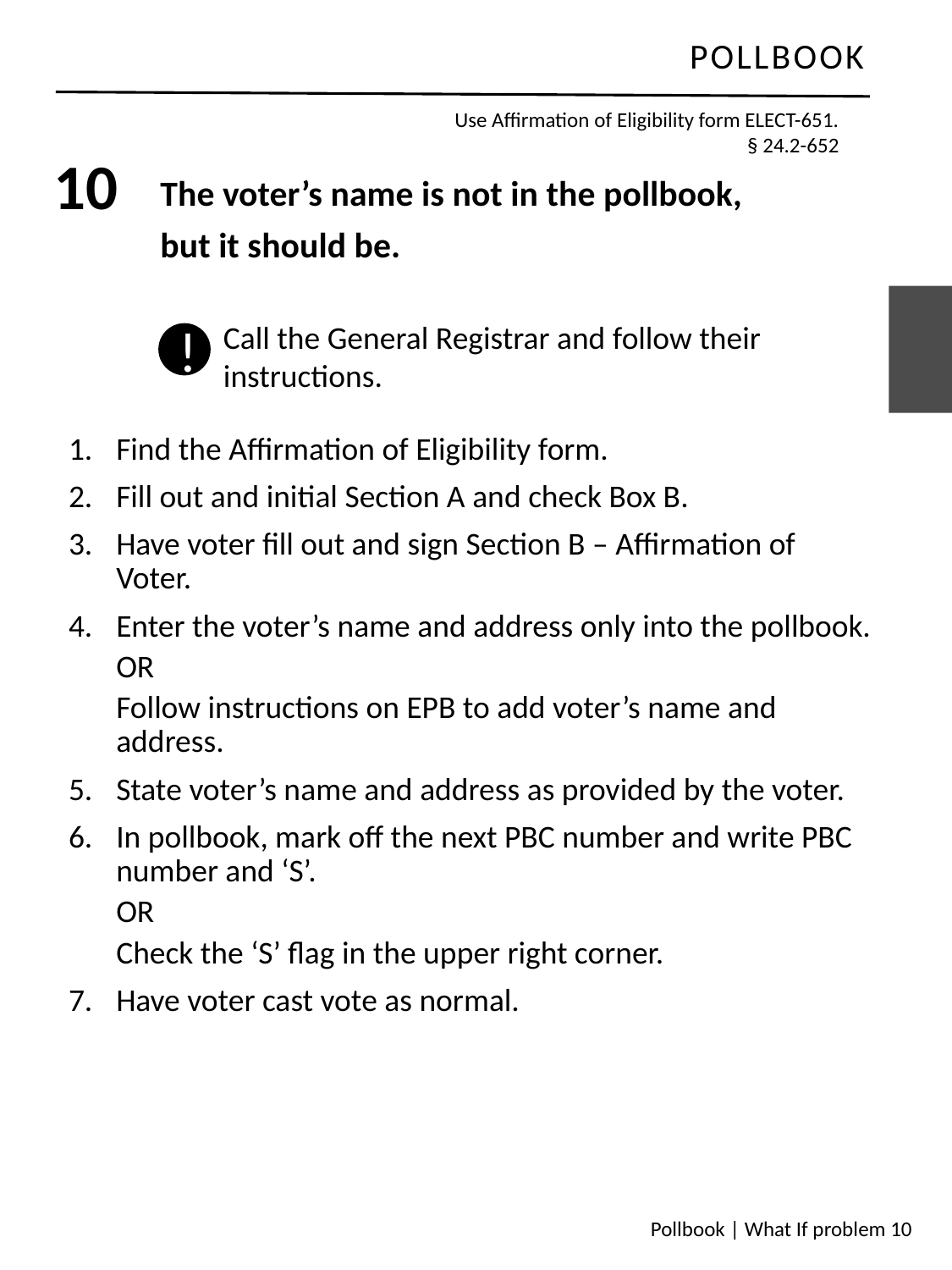

Use Affirmation of Eligibility form ELECT-651.
§ 24.2-652

10
The voter’s name is not in the pollbook,
but it should be.
Call the General Registrar and follow their instructions.

!
Find the Affirmation of Eligibility form.
Fill out and initial Section A and check Box B.
Have voter fill out and sign Section B – Affirmation of Voter.
Enter the voter’s name and address only into the pollbook.
OR
Follow instructions on EPB to add voter’s name and address.
State voter’s name and address as provided by the voter.
In pollbook, mark off the next PBC number and write PBC number and ‘S’.
OR
Check the ‘S’ flag in the upper right corner.
Have voter cast vote as normal.
Pollbook | What If problem 10